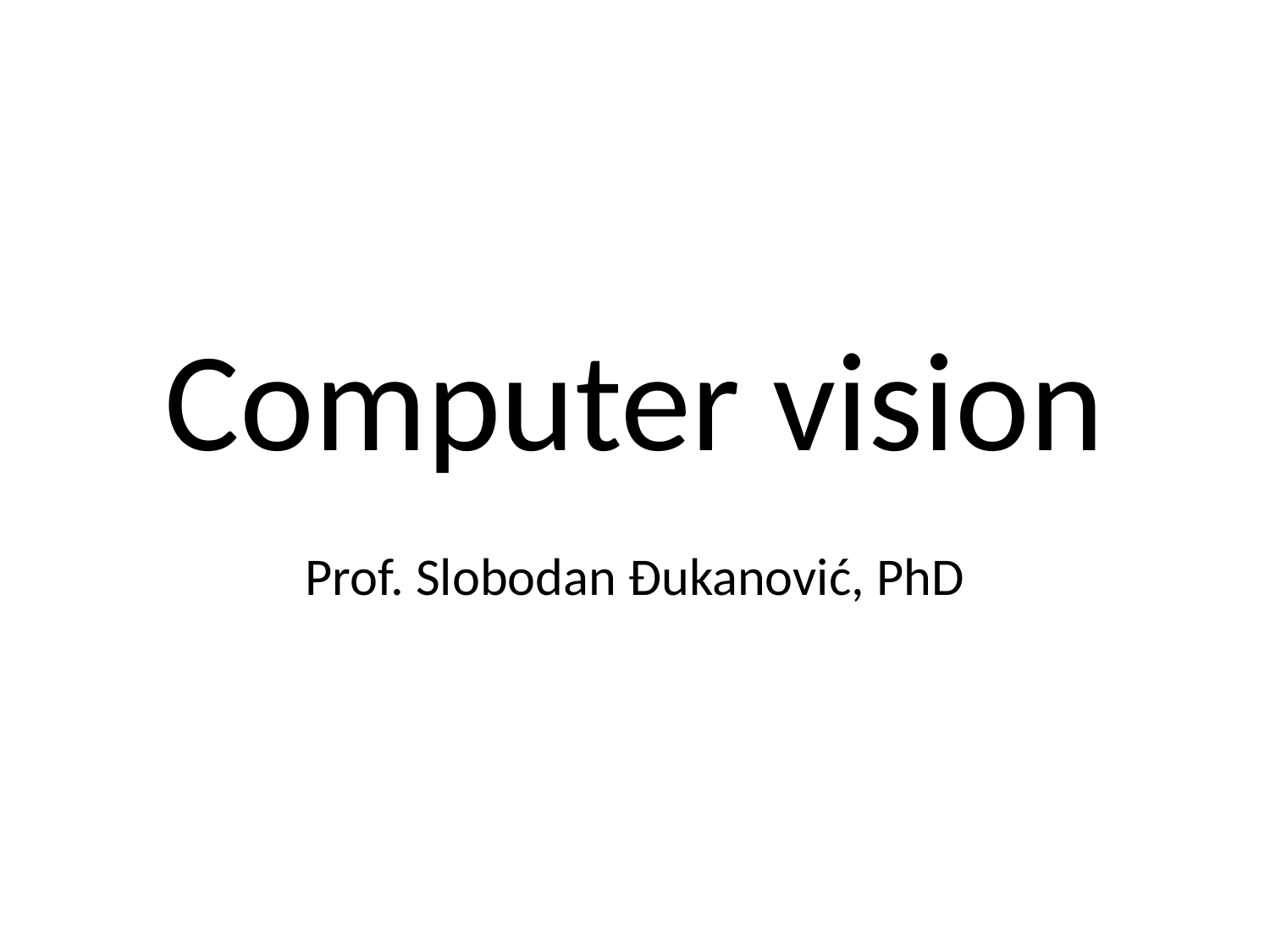

# Computer vision
Prof. Slobodan Đukanović, PhD